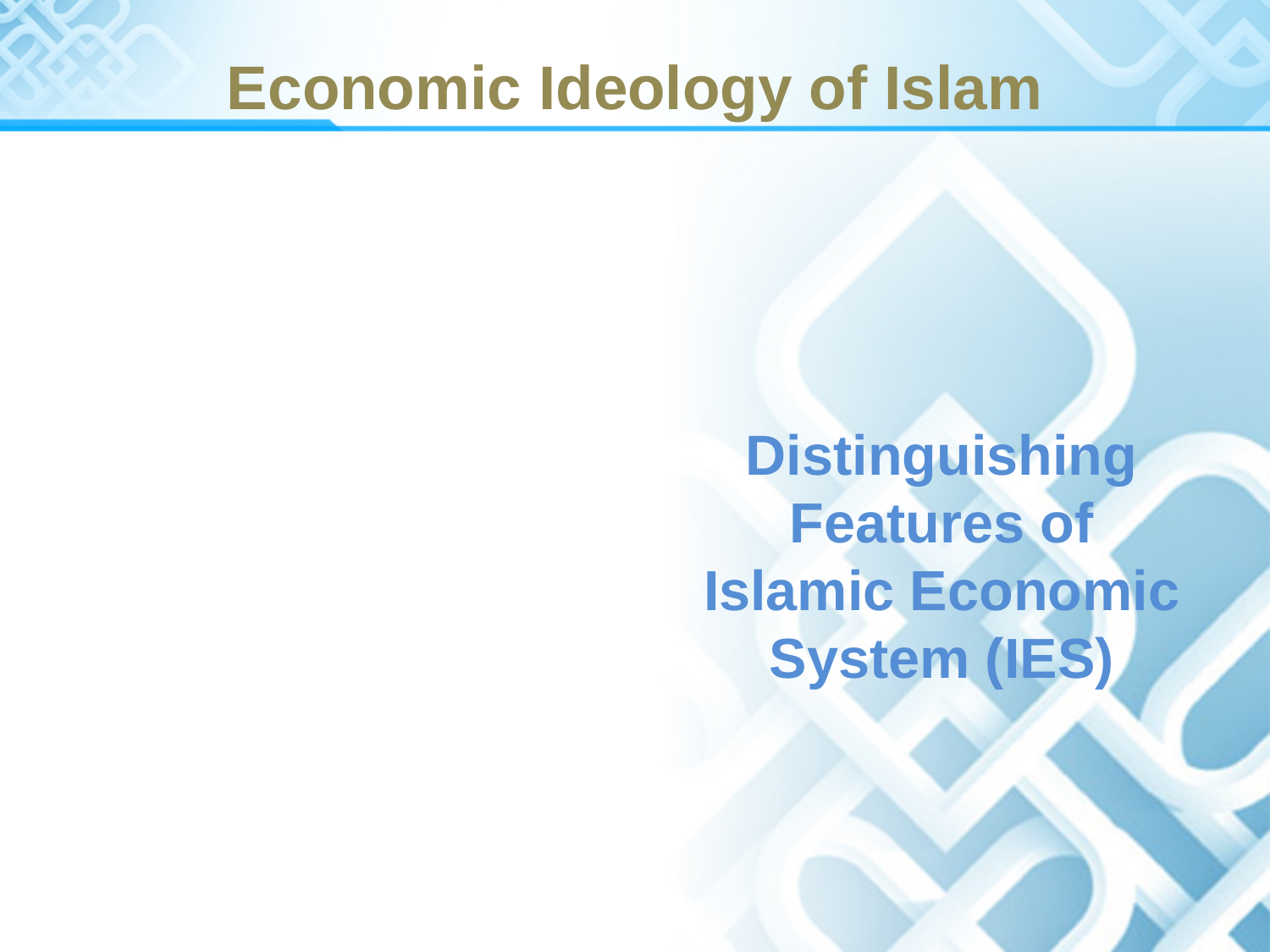

# Economic Ideology of Islam
Distinguishing Features of Islamic Economic System (IES)